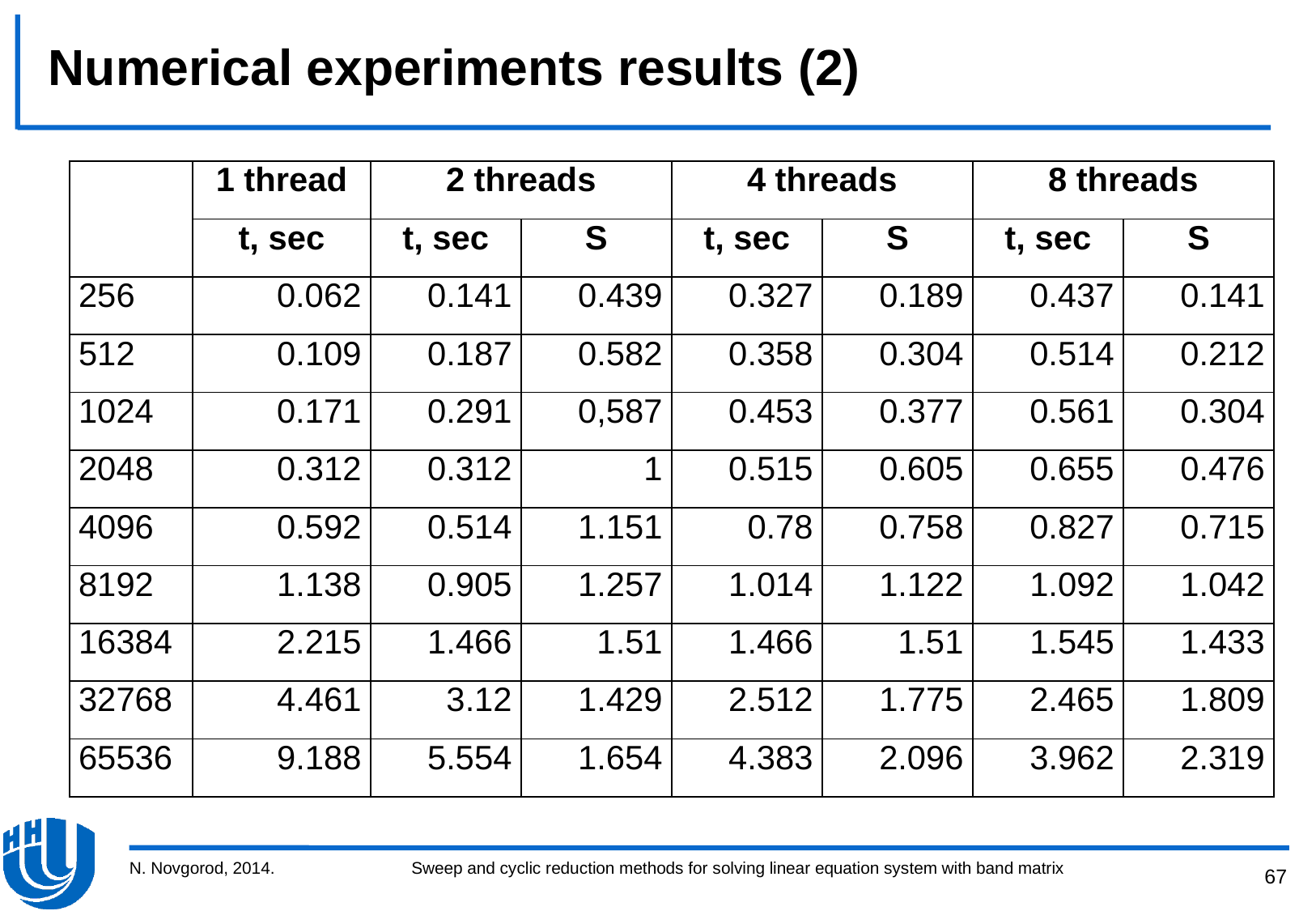

# Numerical experiments results (2)
|  | 1 thread | 2 threads |  | 4 threads |  | 8 threads |  |
| --- | --- | --- | --- | --- | --- | --- | --- |
|  | t, sec | t, sec | S | t, sec | S | t, sec | S |
| 256 | 0.062 | 0.141 | 0.439 | 0.327 | 0.189 | 0.437 | 0.141 |
| 512 | 0.109 | 0.187 | 0.582 | 0.358 | 0.304 | 0.514 | 0.212 |
| 1024 | 0.171 | 0.291 | 0,587 | 0.453 | 0.377 | 0.561 | 0.304 |
| 2048 | 0.312 | 0.312 | 1 | 0.515 | 0.605 | 0.655 | 0.476 |
| 4096 | 0.592 | 0.514 | 1.151 | 0.78 | 0.758 | 0.827 | 0.715 |
| 8192 | 1.138 | 0.905 | 1.257 | 1.014 | 1.122 | 1.092 | 1.042 |
| 16384 | 2.215 | 1.466 | 1.51 | 1.466 | 1.51 | 1.545 | 1.433 |
| 32768 | 4.461 | 3.12 | 1.429 | 2.512 | 1.775 | 2.465 | 1.809 |
| 65536 | 9.188 | 5.554 | 1.654 | 4.383 | 2.096 | 3.962 | 2.319 |
N. Novgorod, 2014.
Sweep and cyclic reduction methods for solving linear equation system with band matrix